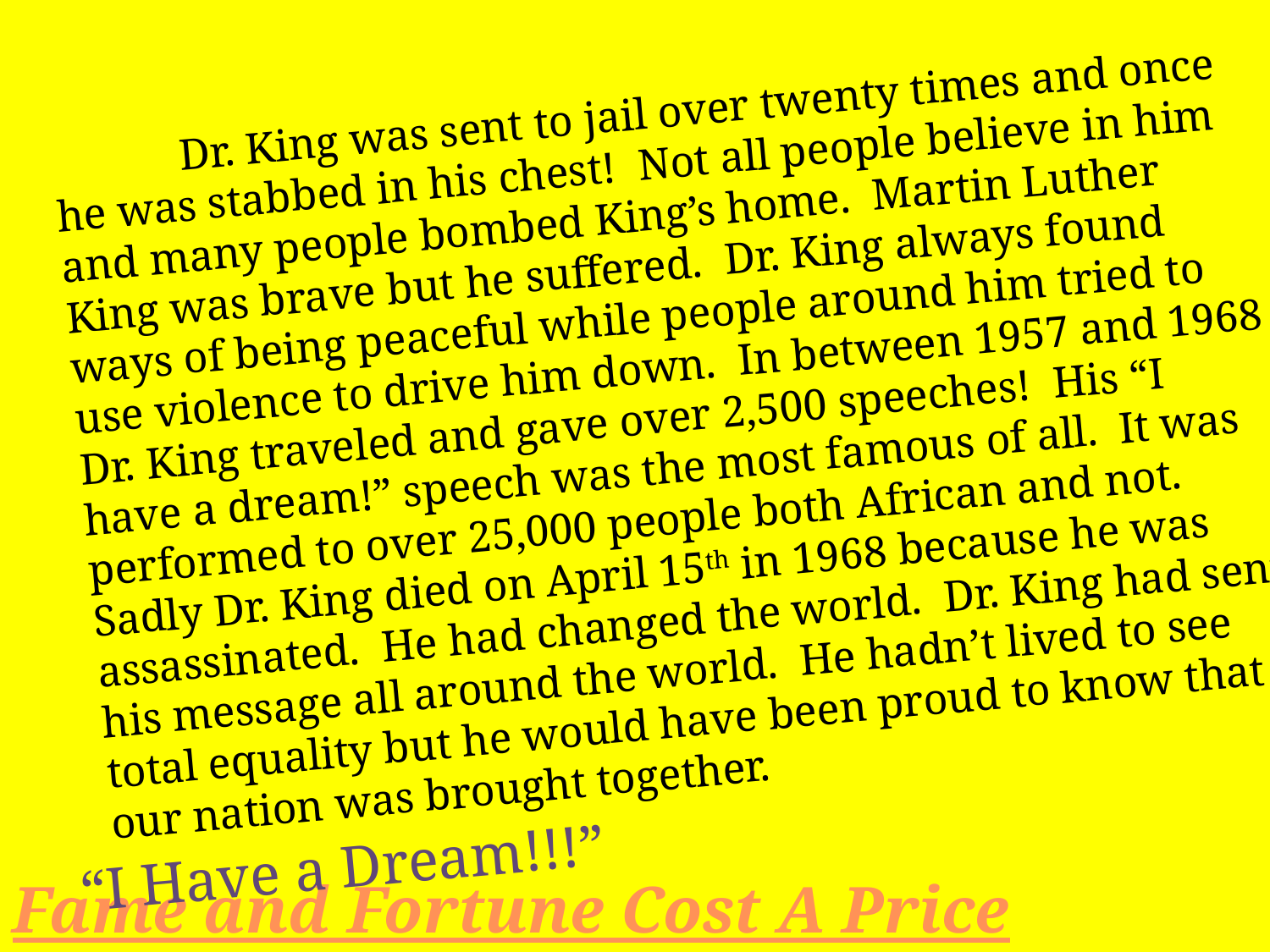

Dr. King was sent to jail over twenty times and once he was stabbed in his chest!  Not all people believe in him and many people bombed King’s home.  Martin Luther King was brave but he suffered.  Dr. King always found ways of being peaceful while people around him tried to use violence to drive him down.  In between 1957 and 1968 Dr. King traveled and gave over 2,500 speeches!  His “I have a dream!” speech was the most famous of all.  It was performed to over 25,000 people both African and not.  Sadly Dr. King died on April 15th in 1968 because he was assassinated.  He had changed the world.  Dr. King had sent his message all around the world.  He hadn’t lived to see total equality but he would have been proud to know that our nation was brought together.
“I Have a Dream!!!”
# Fame and Fortune Cost A Price